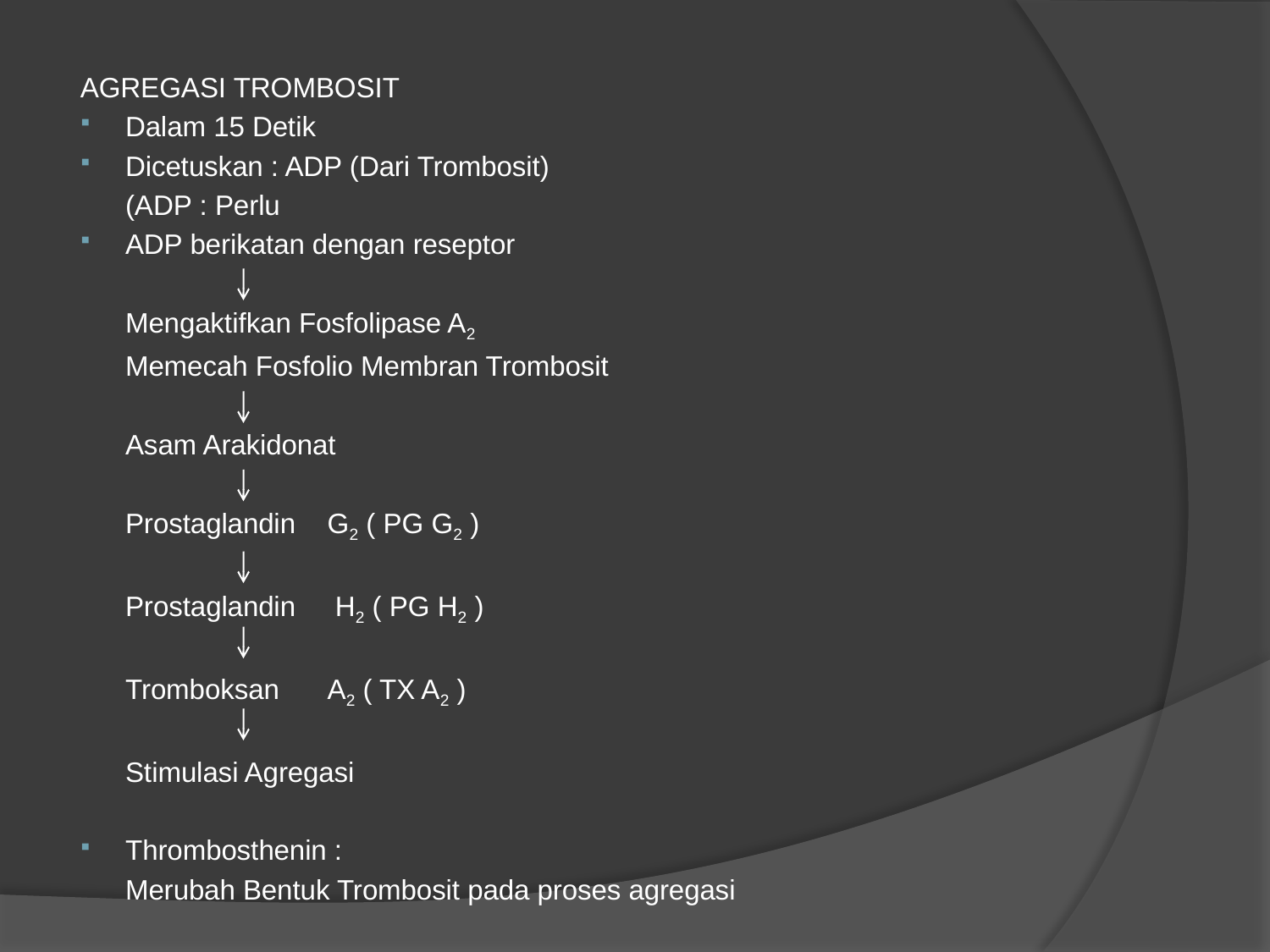

AGREGASI TROMBOSIT
Dalam 15 Detik
Dicetuskan : ADP (Dari Trombosit)
	(ADP : Perlu
ADP berikatan dengan reseptor

	Mengaktifkan Fosfolipase A2
	Memecah Fosfolio Membran Trombosit

	Asam Arakidonat

	Prostaglandin 	G2 ( PG G2 )

	Prostaglandin	 H2 ( PG H2 )

	Tromboksan 	A2 ( TX A2 )

	Stimulasi Agregasi

Thrombosthenin :
	Merubah Bentuk Trombosit pada proses agregasi